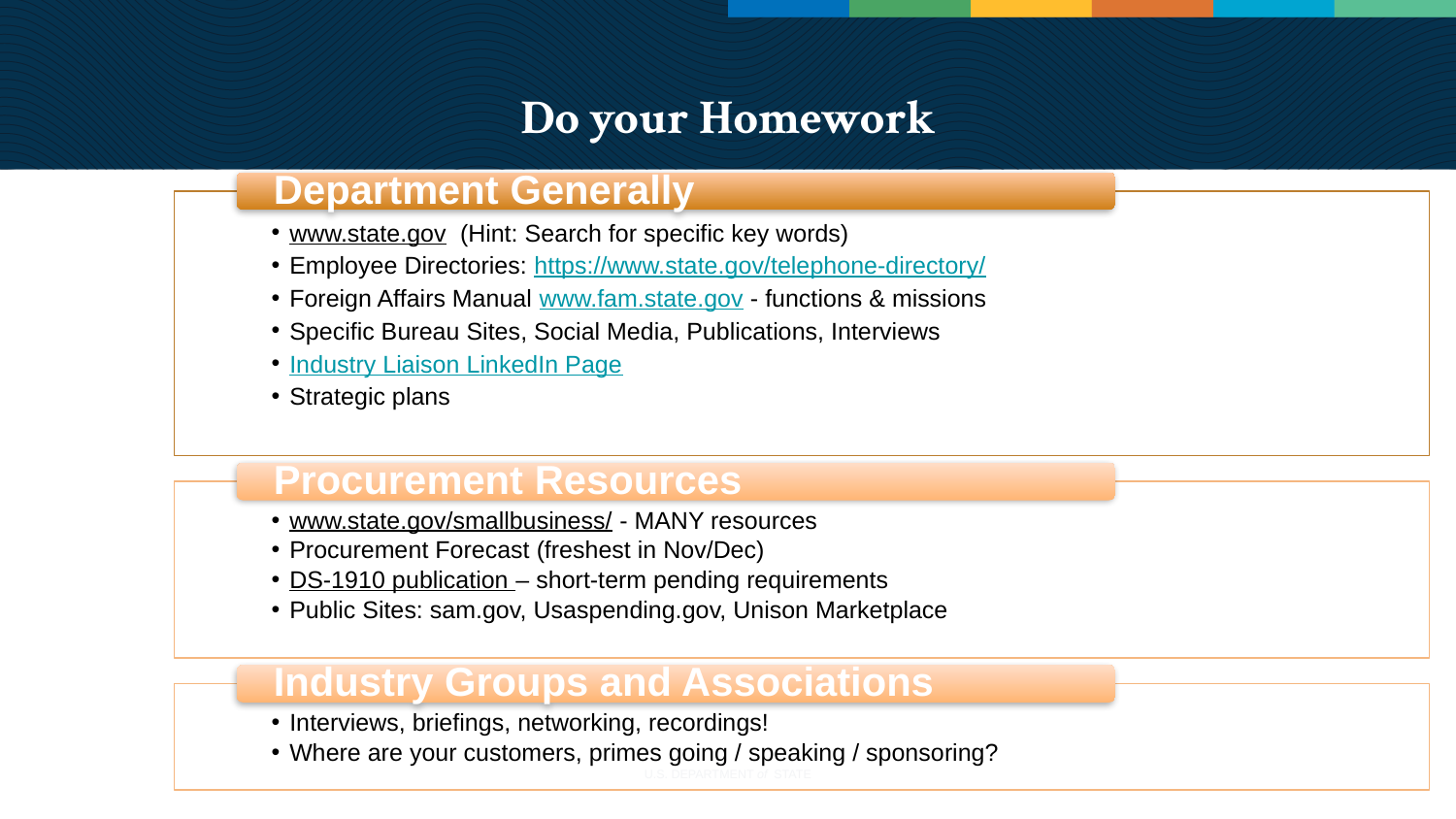

# Do your Homework

www.state.gov  (Hint: Search for specific key words)
Employee Directories: https://www.state.gov/telephone-directory/
Foreign Affairs Manual www.fam.state.gov - functions & missions
Specific Bureau Sites, Social Media, Publications, Interviews
Industry Liaison LinkedIn Page
Strategic plans
Department Generally
www.state.gov/smallbusiness/ - MANY resources
Procurement Forecast (freshest in Nov/Dec)
DS-1910 publication – short-term pending requirements
Public Sites: sam.gov, Usaspending.gov, Unison Marketplace
Procurement Resources
Interviews, briefings, networking, recordings!
Where are your customers, primes going / speaking / sponsoring?
Industry Groups and Associations